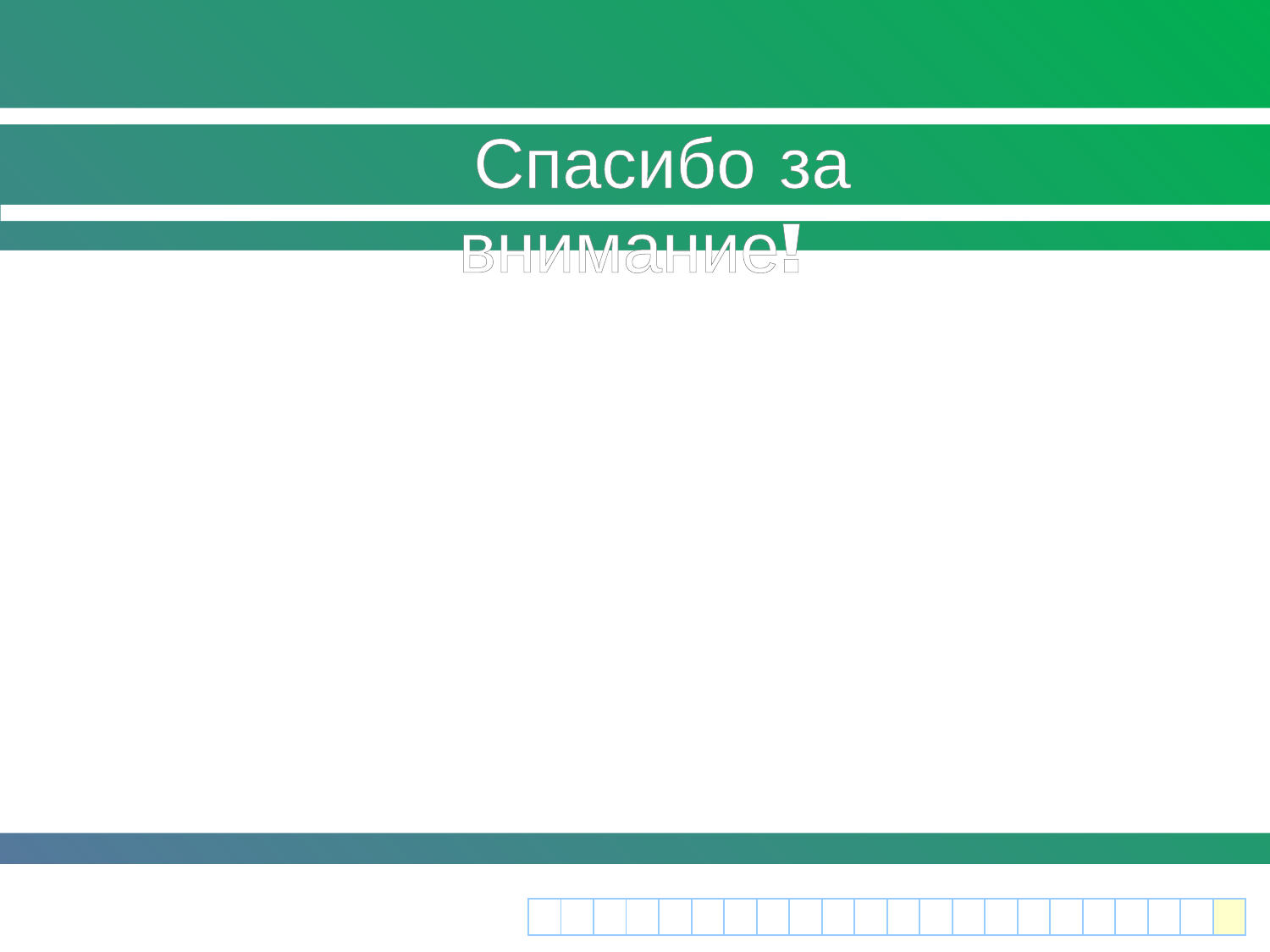

Спасибо за внимание!

|  |  |  |  |  |  |  |  |  |  |  |  |  |  |  |  |  |  |  |  |  |  |
| --- | --- | --- | --- | --- | --- | --- | --- | --- | --- | --- | --- | --- | --- | --- | --- | --- | --- | --- | --- | --- | --- |